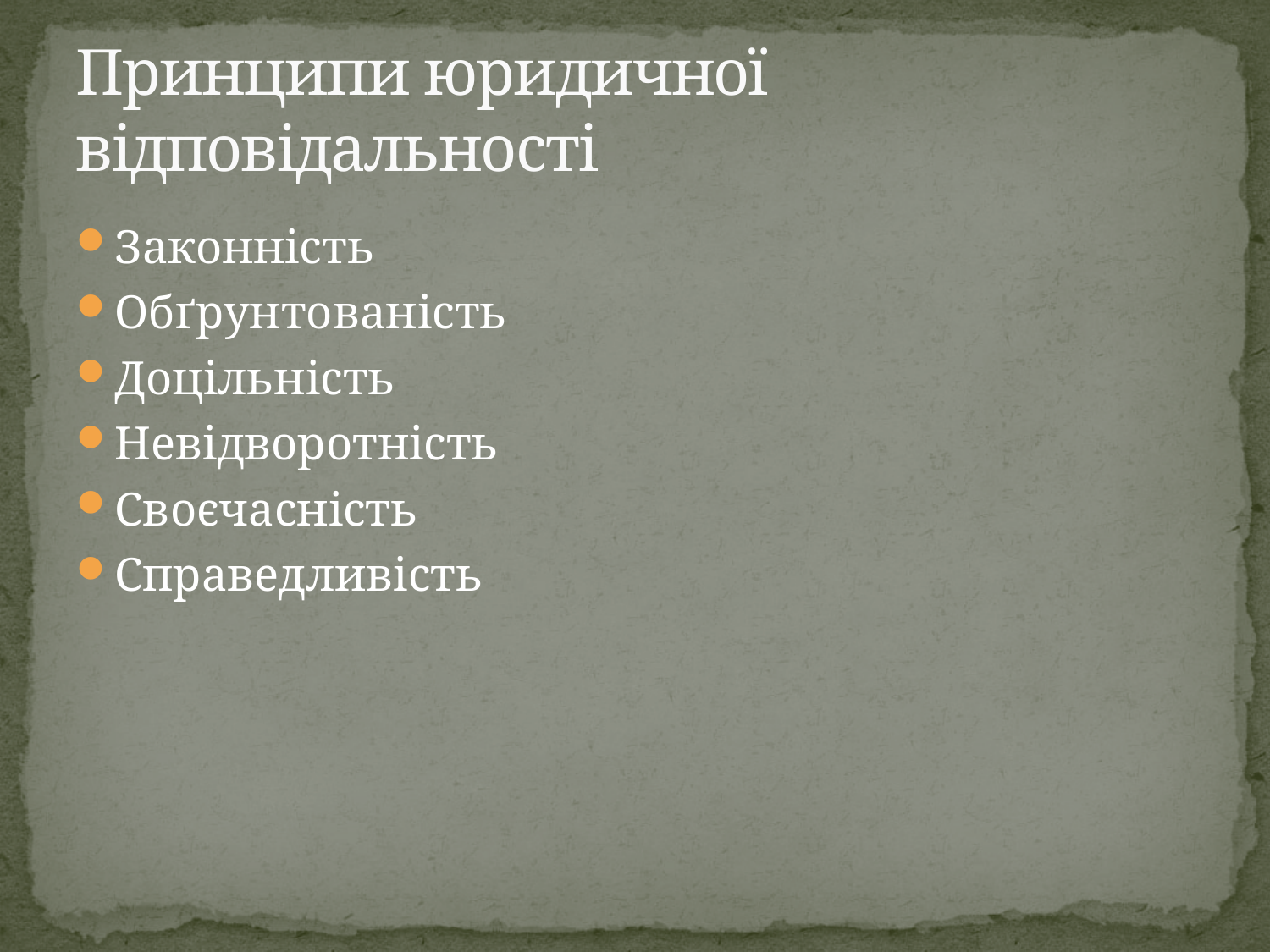

# Принципи юридичної відповідальності
Законність
Обґрунтованість
Доцільність
Невідворотність
Своєчасність
Справедливість